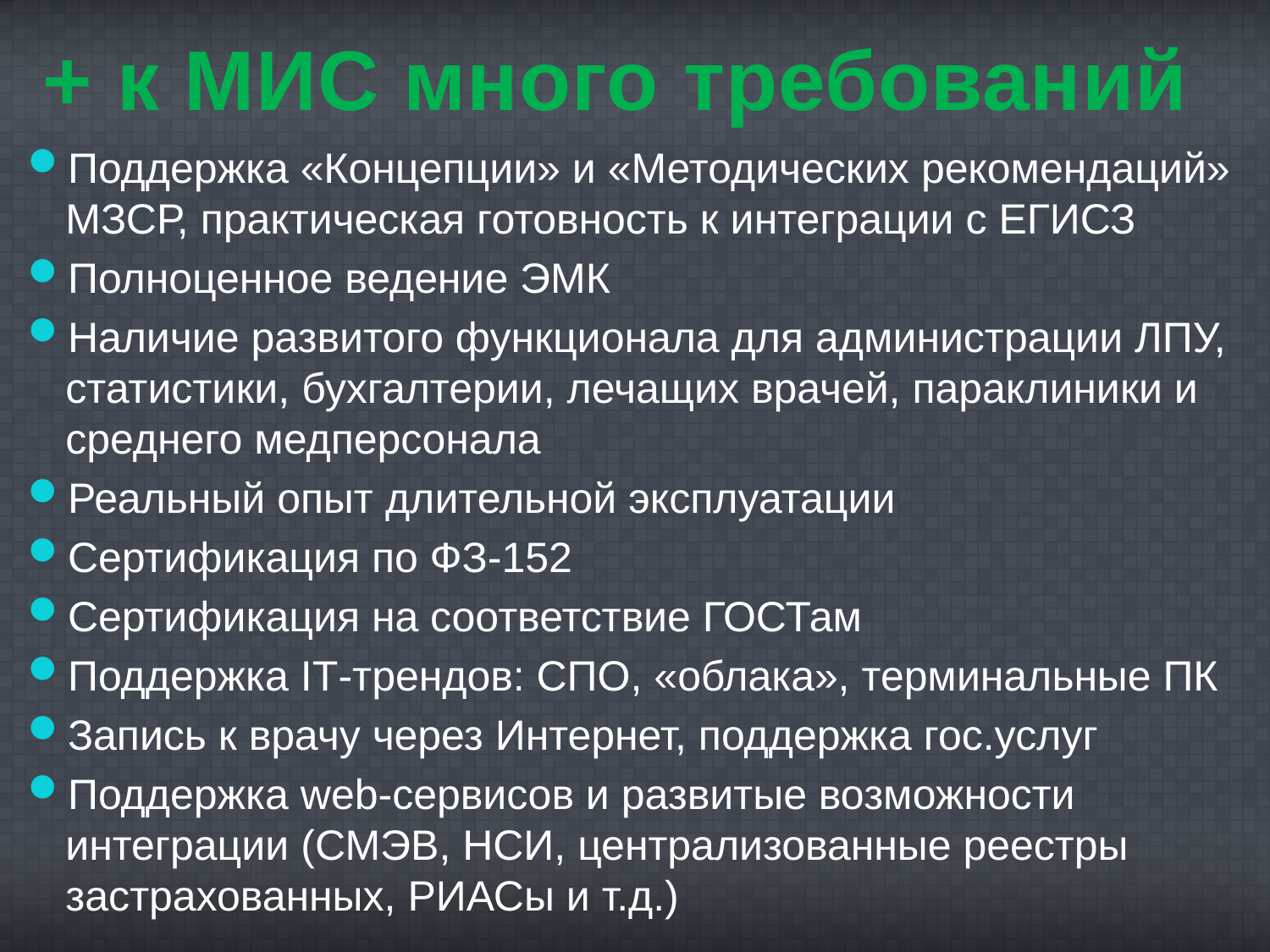

# + к МИС много требований
Поддержка «Концепции» и «Методических рекомендаций» МЗСР, практическая готовность к интеграции с ЕГИСЗ
Полноценное ведение ЭМК
Наличие развитого функционала для администрации ЛПУ, статистики, бухгалтерии, лечащих врачей, параклиники и среднего медперсонала
Реальный опыт длительной эксплуатации
Сертификация по ФЗ-152
Сертификация на соответствие ГОСТам
Поддержка IT-трендов: СПО, «облака», терминальные ПК
Запись к врачу через Интернет, поддержка гос.услуг
Поддержка web-сервисов и развитые возможности интеграции (СМЭВ, НСИ, централизованные реестры застрахованных, РИАСы и т.д.)